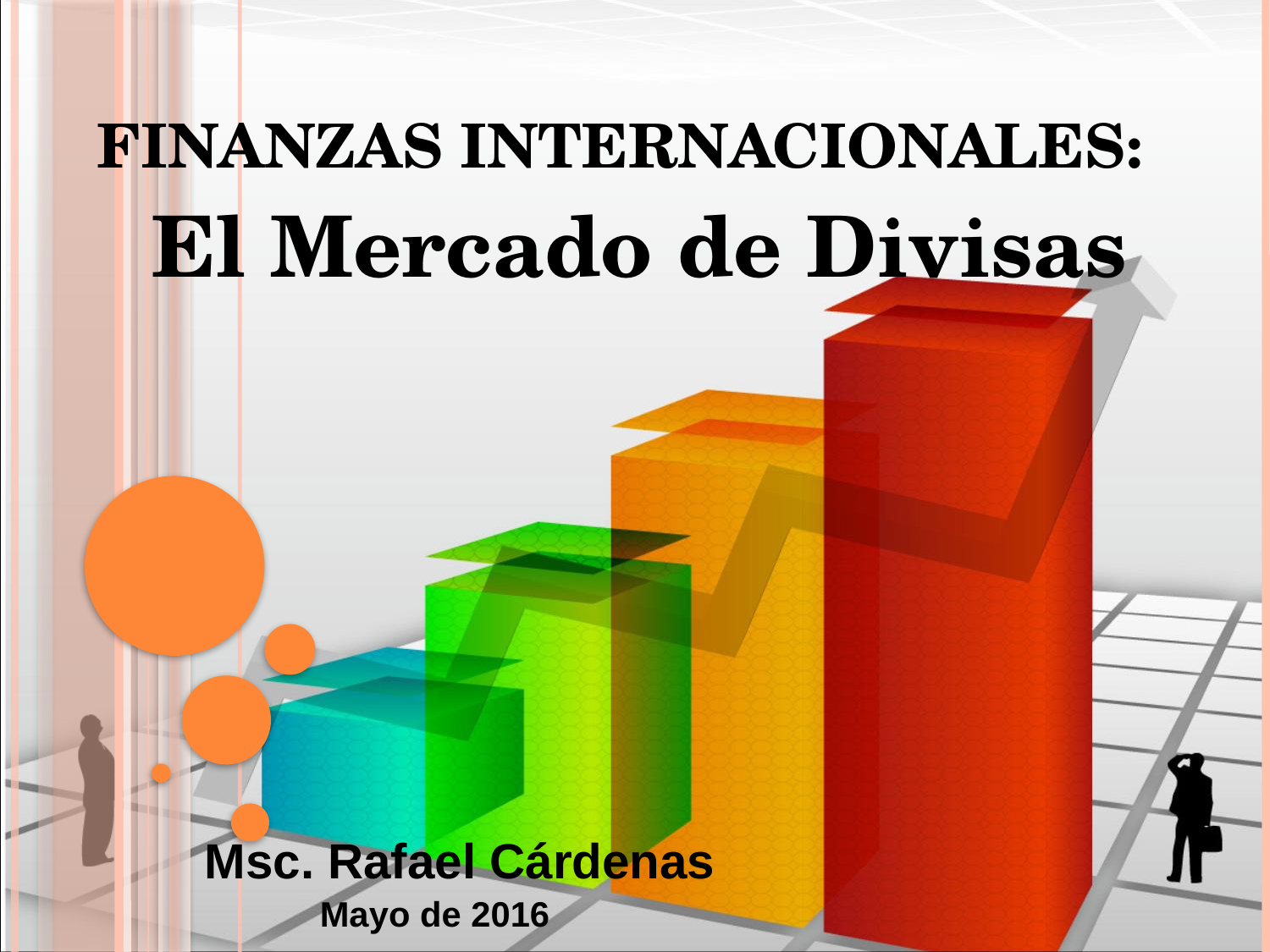

# Finanzas Internacionales:
El Mercado de Divisas
Msc. Rafael Cárdenas
Mayo de 2016